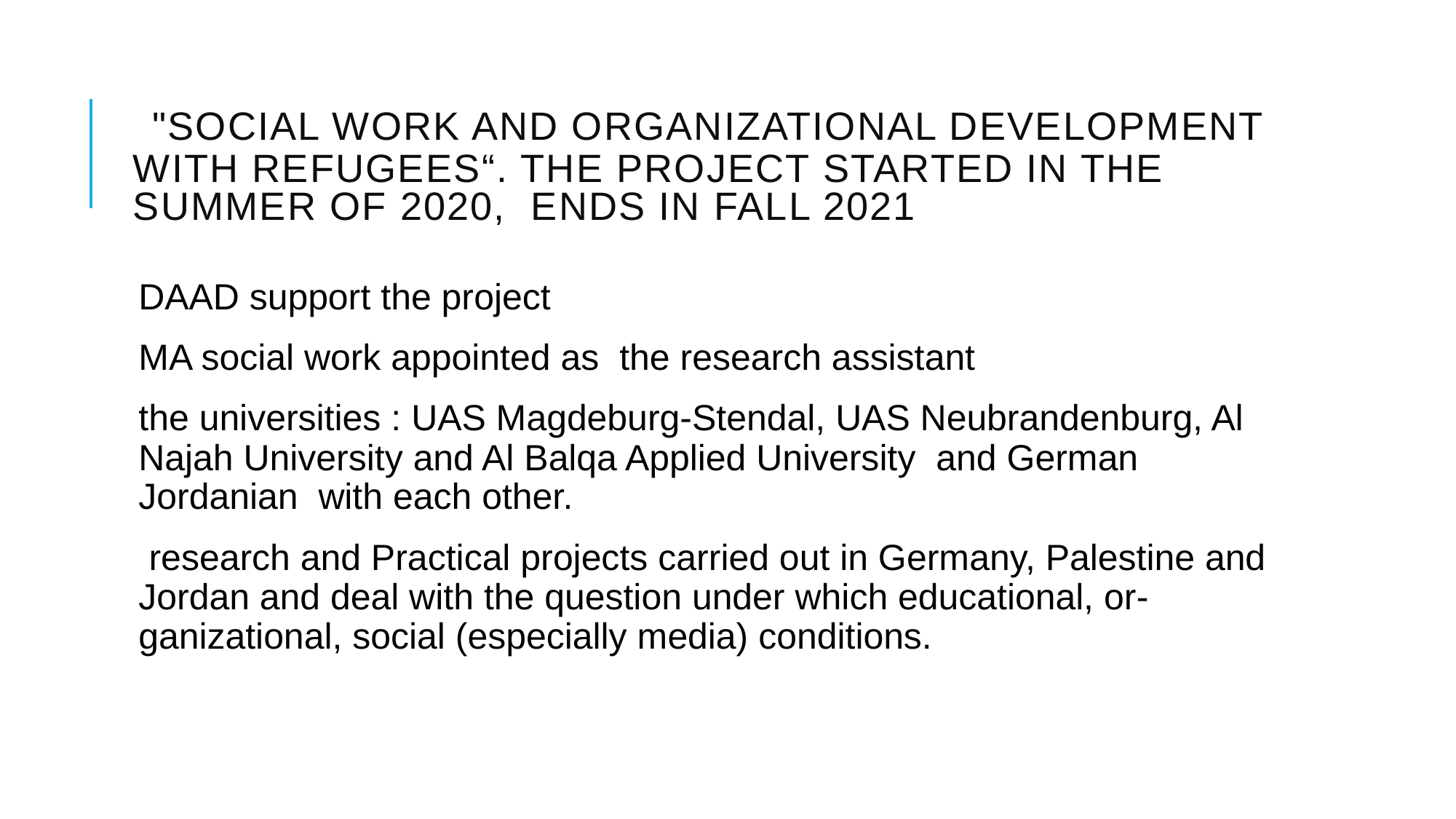

# "Social Work and Organizational Development with Refugees“. The project started in the summer of 2020,  ends in Fall 2021
DAAD support the project
MA social work appointed as  the research assistant
the universities : UAS Magdeburg-Stendal, UAS Neubrandenburg, Al Najah University and Al Balqa Applied University  and German Jordanian  with each other.
 research and Practical projects carried out in Germany, Palestine and Jordan and deal with the question under which educational, or-ganizational, social (especially media) conditions.